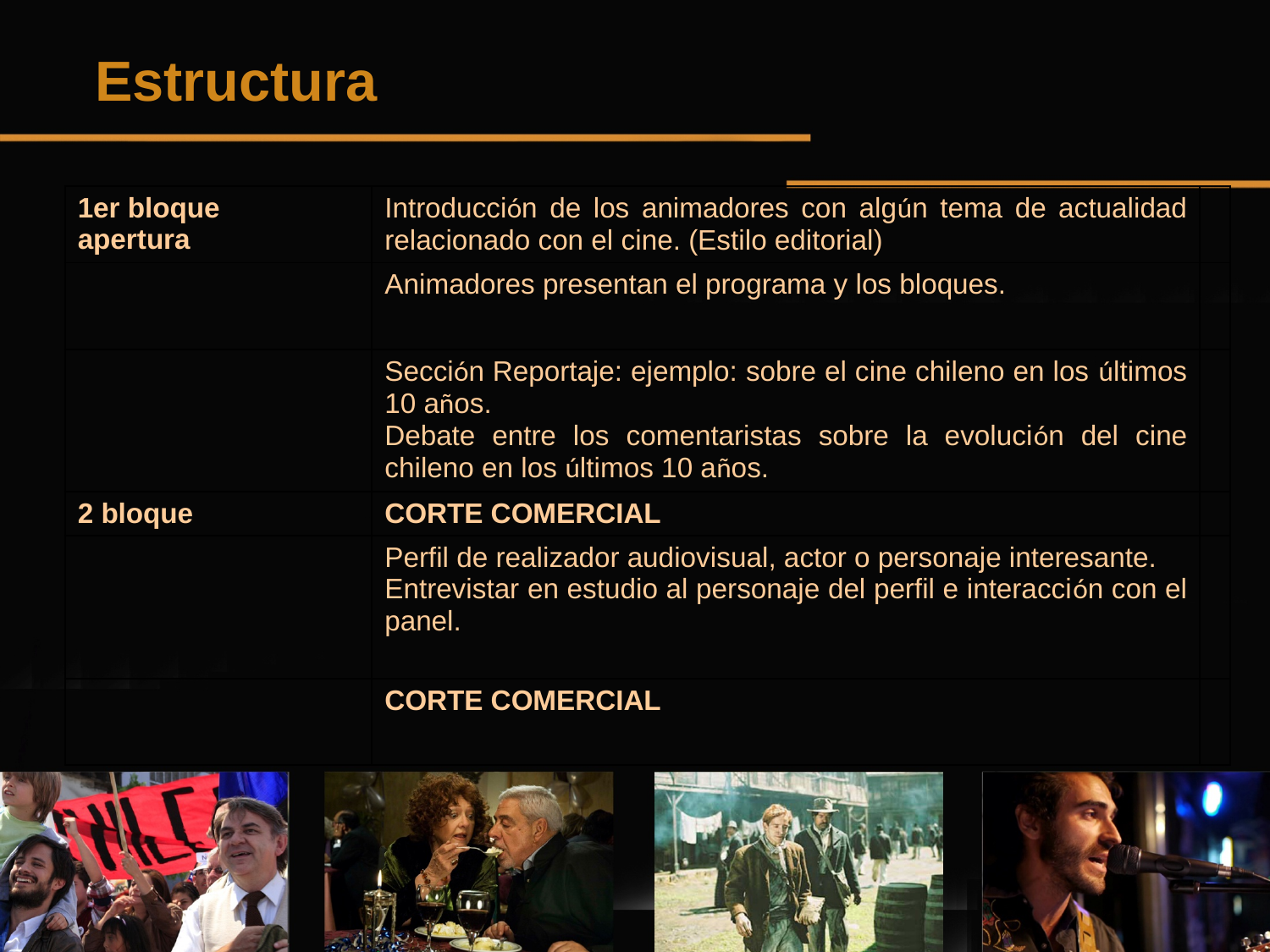

Estructura
| 1er bloque apertura | Introducción de los animadores con algún tema de actualidad relacionado con el cine. (Estilo editorial) |  |
| --- | --- | --- |
|  | Animadores presentan el programa y los bloques. |  |
|  | Sección Reportaje: ejemplo: sobre el cine chileno en los últimos 10 años. Debate entre los comentaristas sobre la evolución del cine chileno en los últimos 10 años. |  |
| 2 bloque | CORTE COMERCIAL |  |
|  | Perfil de realizador audiovisual, actor o personaje interesante. Entrevistar en estudio al personaje del perfil e interacción con el panel. |  |
|  | CORTE COMERCIAL |  |